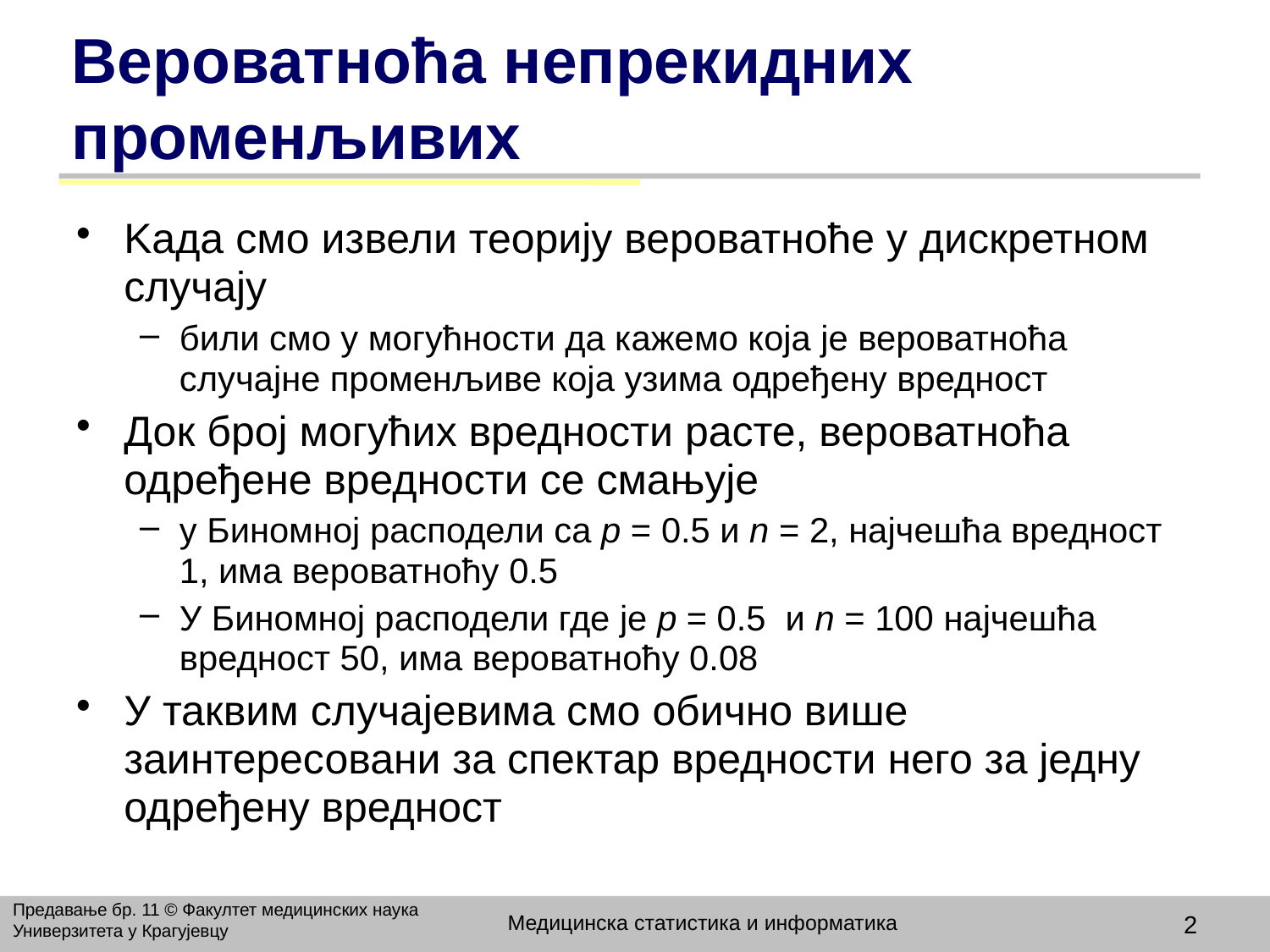

# Вероватноћа непрекидних променљивих
Kада смо извели теорију вероватноће у дискретном случају
били смо у могућности да кажемо која је вероватноћа случајне променљиве која узима одређену вредност
Док број могућих вредности расте, вероватноћа одређене вредности се смањује
у Биномној расподели са p = 0.5 и n = 2, најчешћа вредност 1, има вероватноћу 0.5
У Биномној расподели где је p = 0.5  и n = 100 најчешћа вредност 50, има вероватноћу 0.08
У таквим случајевима смо обично више заинтересовани за спектар вредности него за једну одређену вредност
Предавање бр. 11 © Факултет медицинских наука Универзитета у Крагујевцу
Медицинска статистика и информатика
2